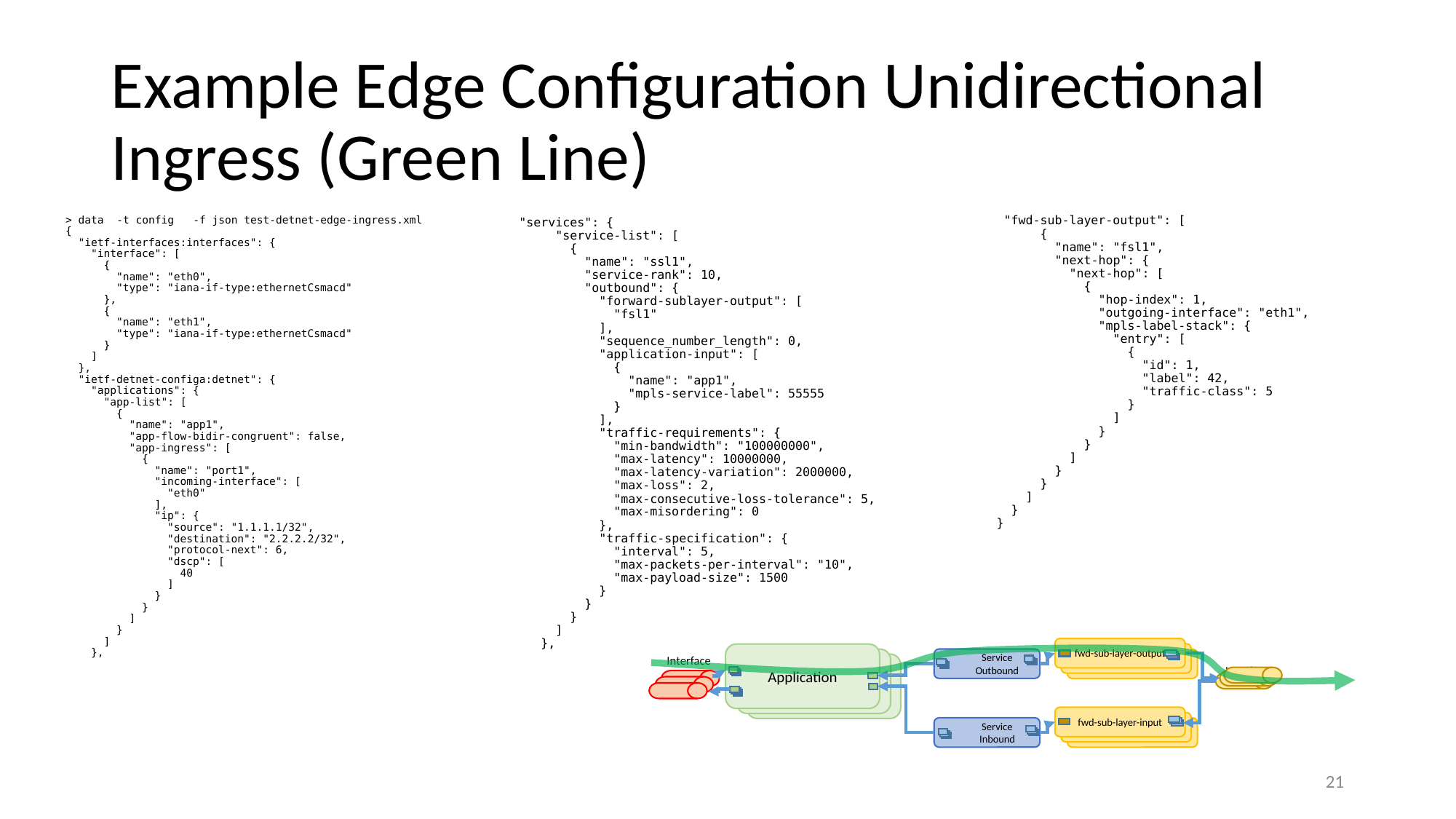

# Example Edge Configuration Unidirectional Ingress (Green Line)
> data  -t config   -f json test-detnet-edge-ingress.xml
{
  "ietf-interfaces:interfaces": {
    "interface": [
      {
        "name": "eth0",
        "type": "iana-if-type:ethernetCsmacd"
      },
      {
        "name": "eth1",
        "type": "iana-if-type:ethernetCsmacd"
      }
    ]
  },
  "ietf-detnet-configa:detnet": {
    "applications": {
      "app-list": [
        {
          "name": "app1",
          "app-flow-bidir-congruent": false,
          "app-ingress": [
            {
              "name": "port1",
              "incoming-interface": [
                "eth0"
              ],
              "ip": {
                "source": "1.1.1.1/32",
                "destination": "2.2.2.2/32",
                "protocol-next": 6,
                "dscp": [
                  40
                ]
              }
            }
          ]
        }
      ]
    },

 "fwd-sub-layer-output": [
      {
        "name": "fsl1",
        "next-hop": {
          "next-hop": [
            {
              "hop-index": 1,
              "outgoing-interface": "eth1",
              "mpls-label-stack": {
                "entry": [
                  {
                    "id": 1,
                    "label": 42,
                    "traffic-class": 5
                  }
                ]
              }
            }
          ]
        }
      }
    ]
  }
}

 "services": {
      "service-list": [
        {
          "name": "ssl1",
          "service-rank": 10,
          "outbound": {
            "forward-sublayer-output": [
              "fsl1"
            ],
            "sequence_number_length": 0,
            "application-input": [
              {
                "name": "app1",
                "mpls-service-label": 55555
              }
            ],
            "traffic-requirements": {
              "min-bandwidth": "100000000",
              "max-latency": 10000000,
              "max-latency-variation": 2000000,
              "max-loss": 2,
              "max-consecutive-loss-tolerance": 5,
              "max-misordering": 0
            },
            "traffic-specification": {
              "interval": 5,
              "max-packets-per-interval": "10",
              "max-payload-size": 1500
            }
          }
        }
      ]
    },

fwd-sub-layer-output
fwd-sub-layer-output
Application
Interface

Application
Service
Outbound
fwd-sub-layer-output

Application

Interface

fwd-sub-layer-input
fwd-sub-layer-input

Service
Inbound
fwd-sub-layer-input

21